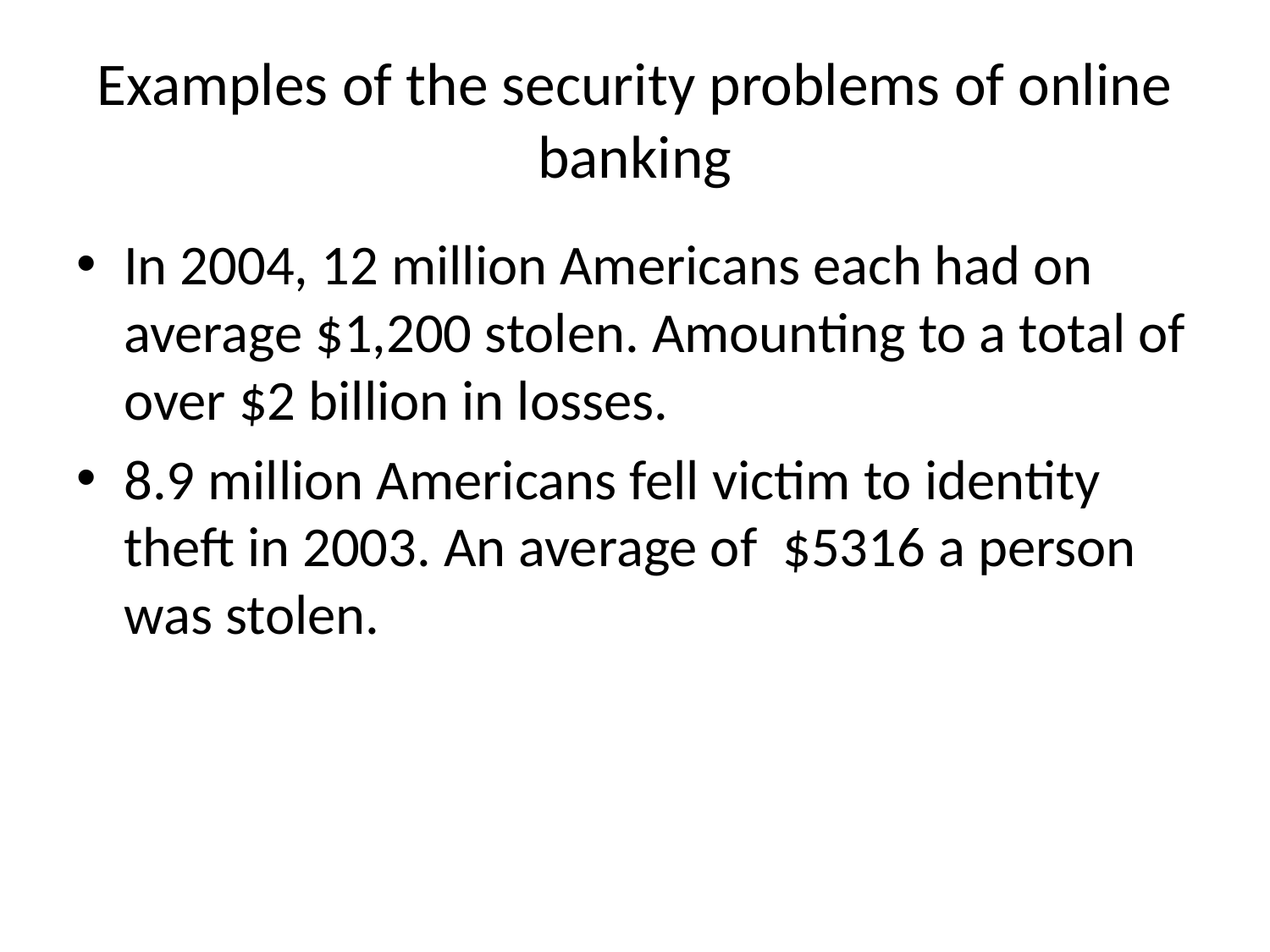

# Examples of the security problems of online banking
In 2004, 12 million Americans each had on average $1,200 stolen. Amounting to a total of over $2 billion in losses.
8.9 million Americans fell victim to identity theft in 2003. An average of  $5316 a person was stolen.